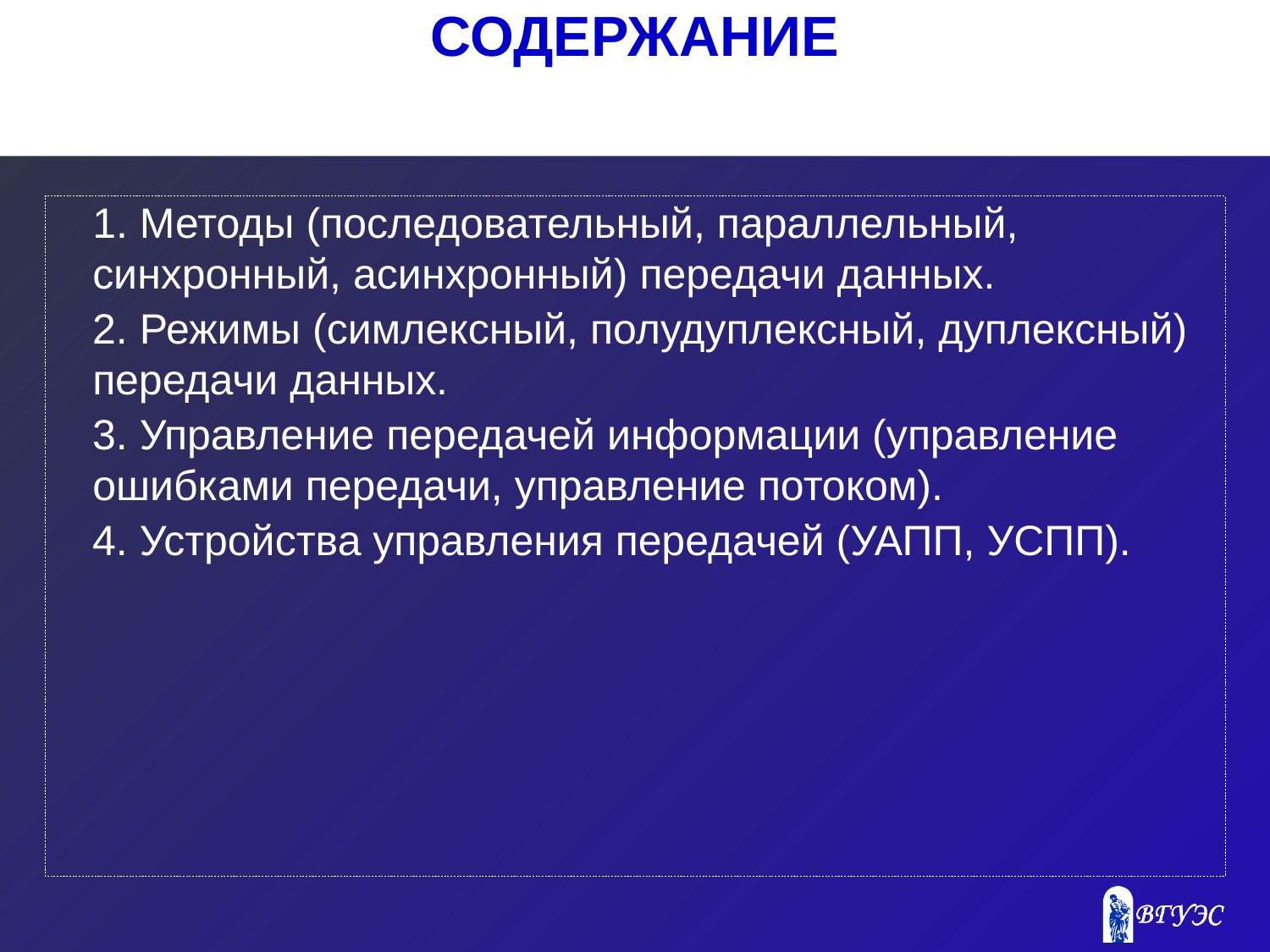

СОДЕРЖАНИЕ

	1. Методы (последовательный, параллельный, синхронный, асинхронный) передачи данных.
    2. Режимы (симлексный, полудуплексный, дуплексный) передачи данных.
    3. Управление передачей информации (управление ошибками передачи, управление потоком).
    4. Устройства управления передачей (УАПП, УСПП).

2